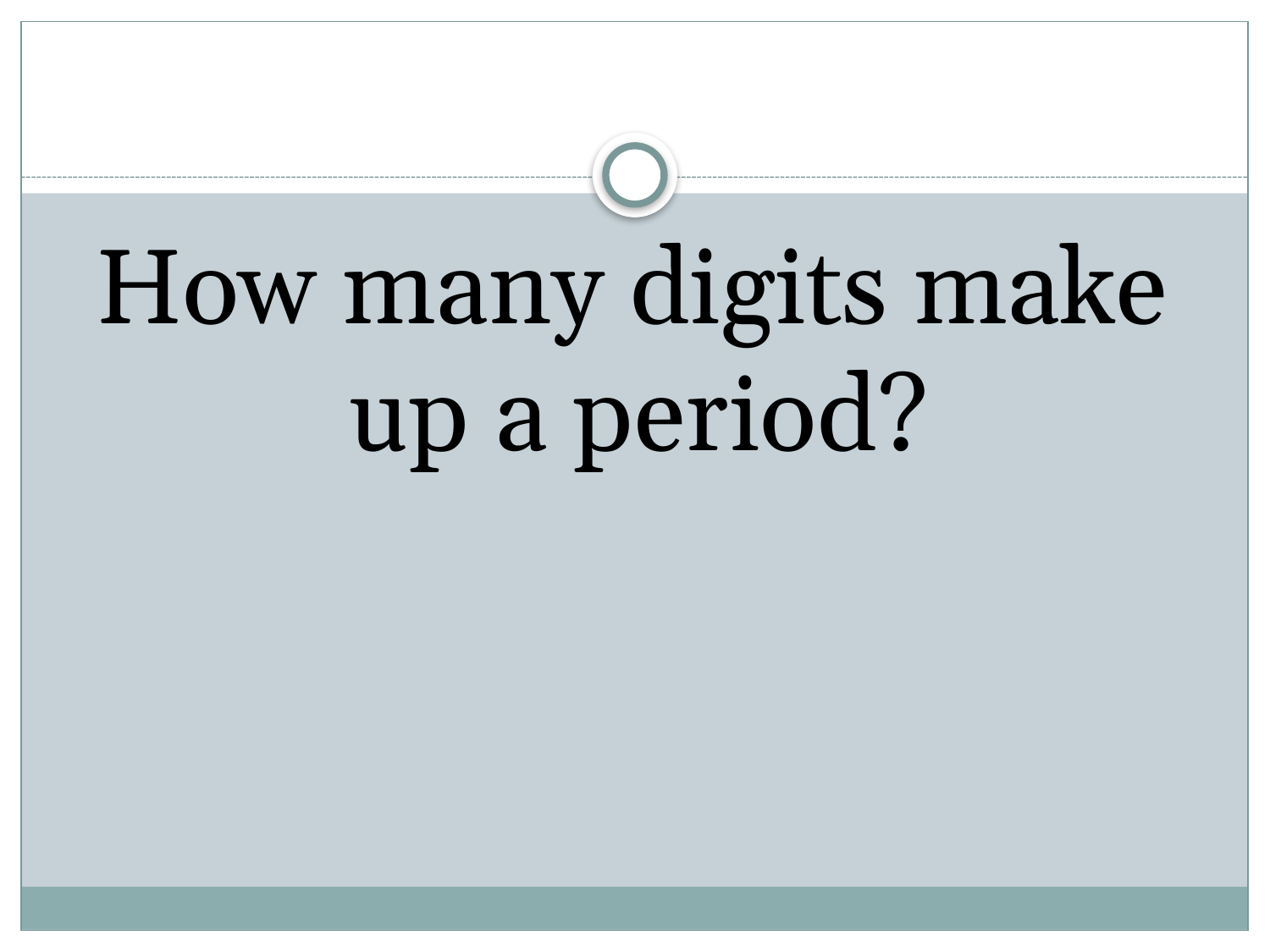

#
How many digits make up a period?